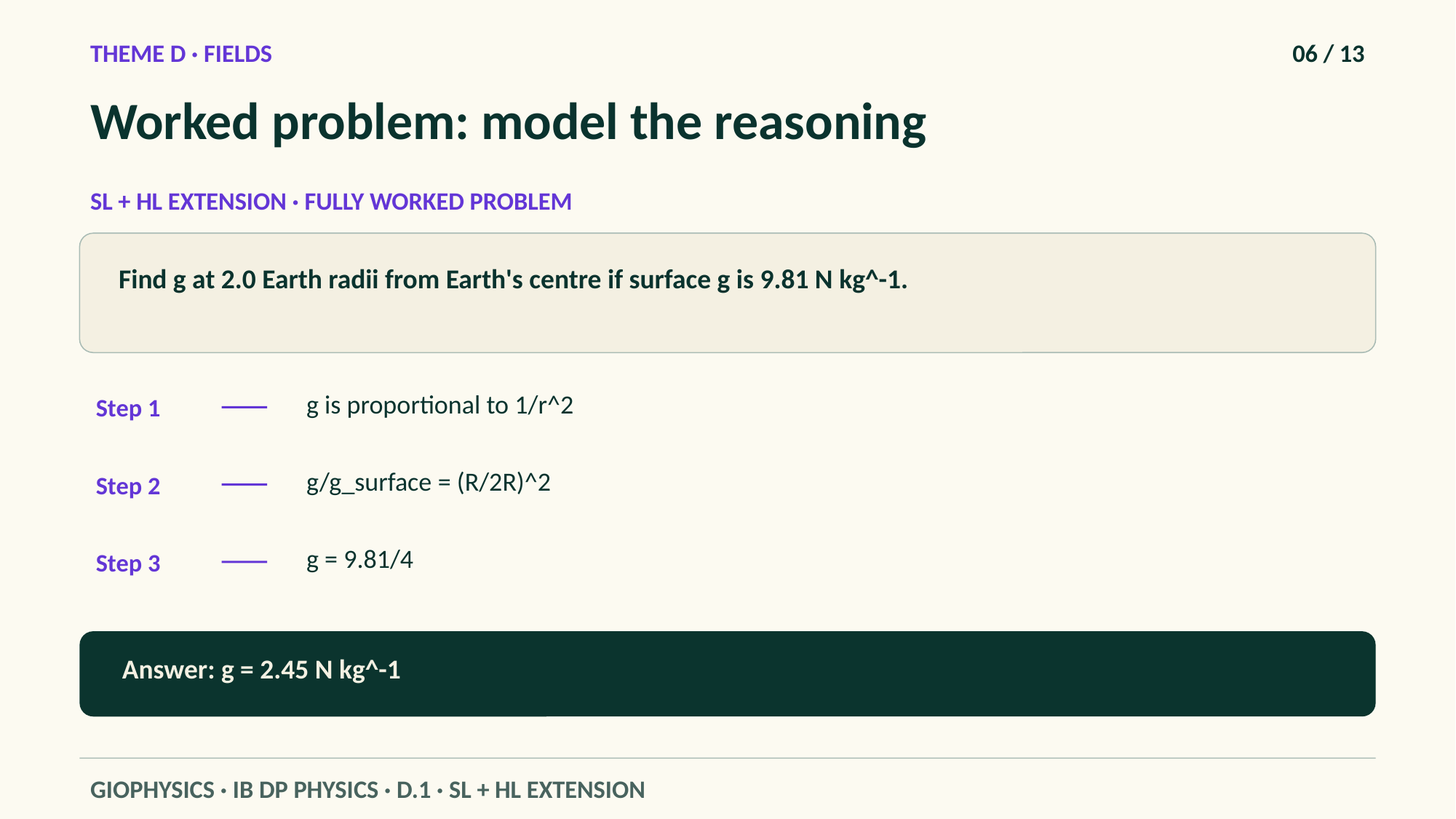

THEME D · FIELDS
06 / 13
Worked problem: model the reasoning
SL + HL EXTENSION · FULLY WORKED PROBLEM

Find g at 2.0 Earth radii from Earth's centre if surface g is 9.81 N kg^-1.
g is proportional to 1/r^2
Step 1

g/g_surface = (R/2R)^2
Step 2

g = 9.81/4
Step 3

Answer: g = 2.45 N kg^-1

GIOPHYSICS · IB DP PHYSICS · D.1 · SL + HL EXTENSION